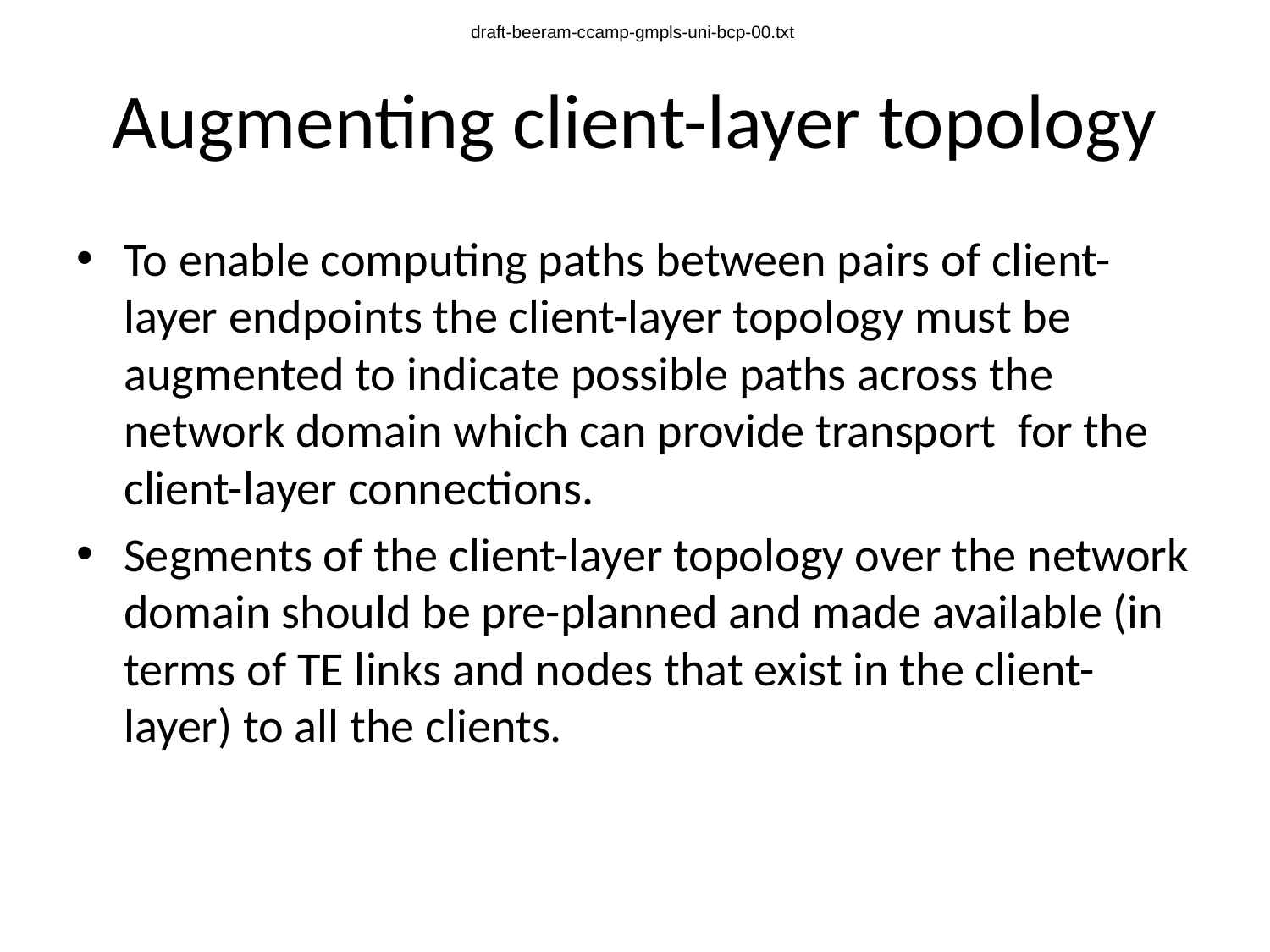

draft-beeram-ccamp-gmpls-uni-bcp-00.txt
# Augmenting client-layer topology
To enable computing paths between pairs of client-layer endpoints the client-layer topology must be augmented to indicate possible paths across the network domain which can provide transport  for the client-layer connections.
Segments of the client-layer topology over the network domain should be pre-planned and made available (in terms of TE links and nodes that exist in the client-layer) to all the clients.